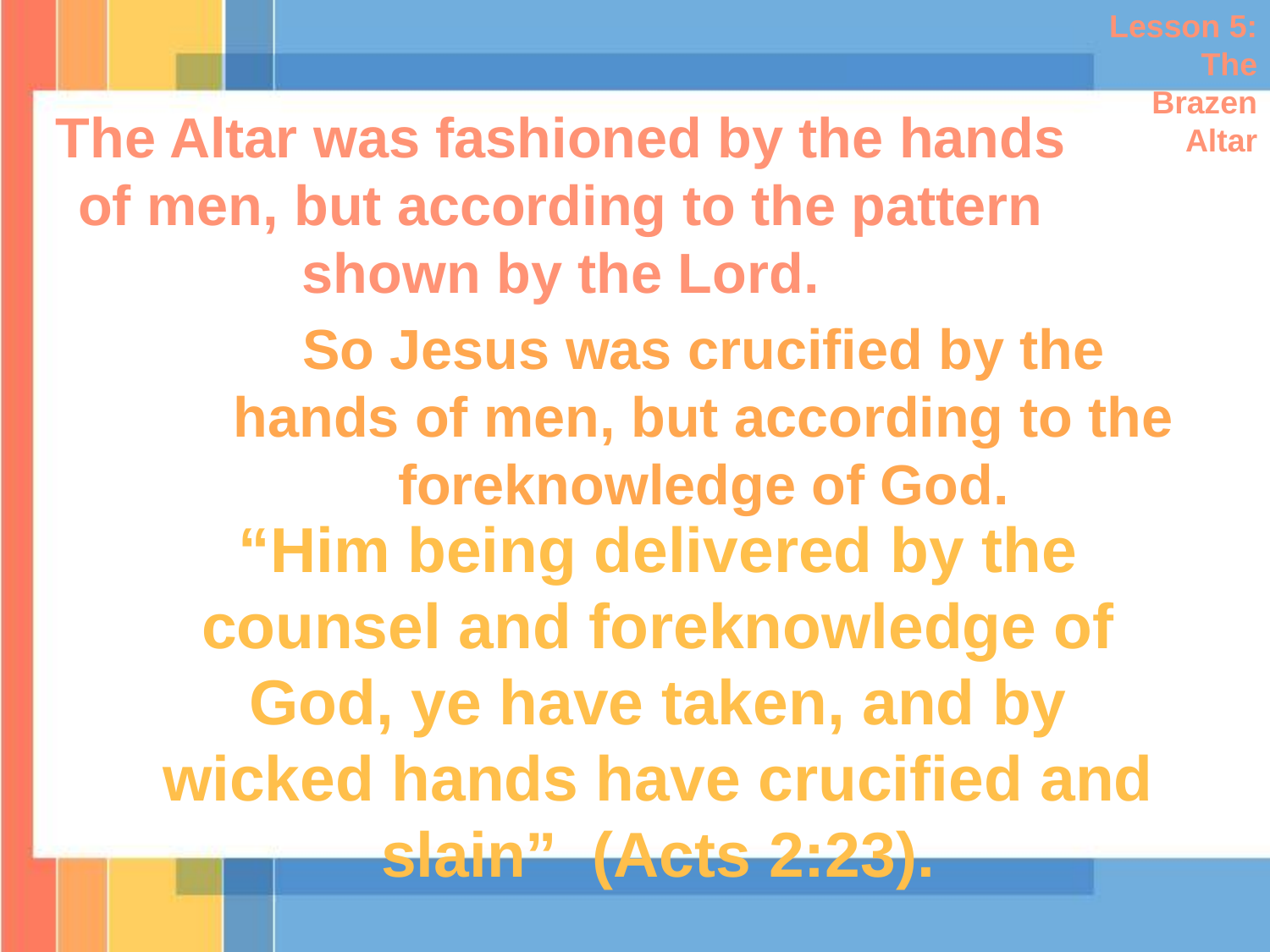

Lesson 5: The Brazen Altar
The Altar was fashioned by the hands of men, but according to the pattern shown by the Lord.
So Jesus was crucified by the hands of men, but according to the foreknowledge of God.
“Him being delivered by the counsel and foreknowledge of God, ye have taken, and by wicked hands have crucified and slain”  (Acts 2:23).